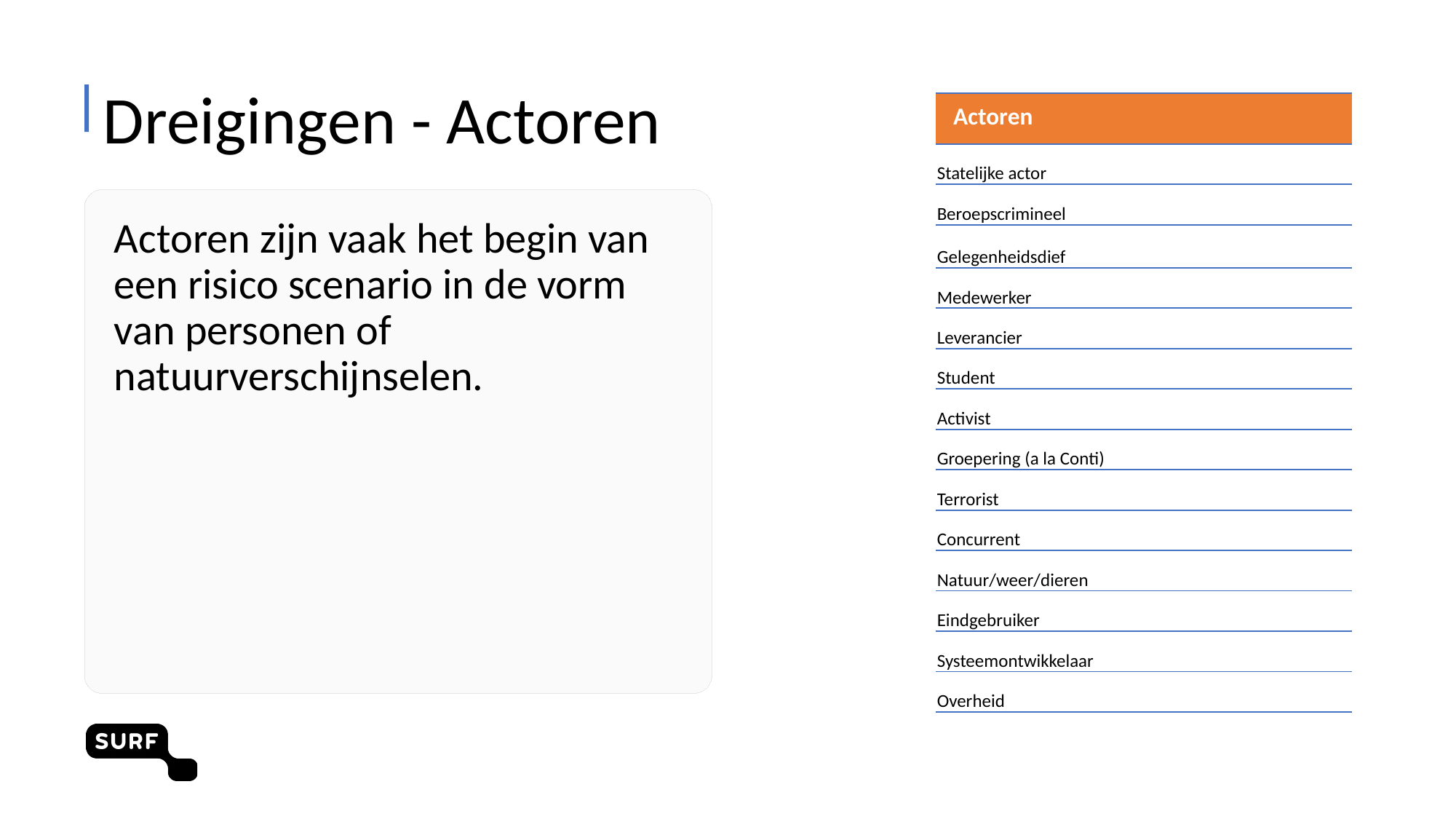

# Dreigingen - Actoren
| Actoren |
| --- |
| Statelijke actor |
| Beroepscrimineel |
| Gelegenheidsdief |
| Medewerker |
| Leverancier |
| Student |
| Activist |
| Groepering (a la Conti) |
| Terrorist |
| Concurrent |
| Natuur/weer/dieren |
| Eindgebruiker |
| Systeemontwikkelaar |
| Overheid |
Actoren zijn vaak het begin van een risico scenario in de vorm van personen of natuurverschijnselen.